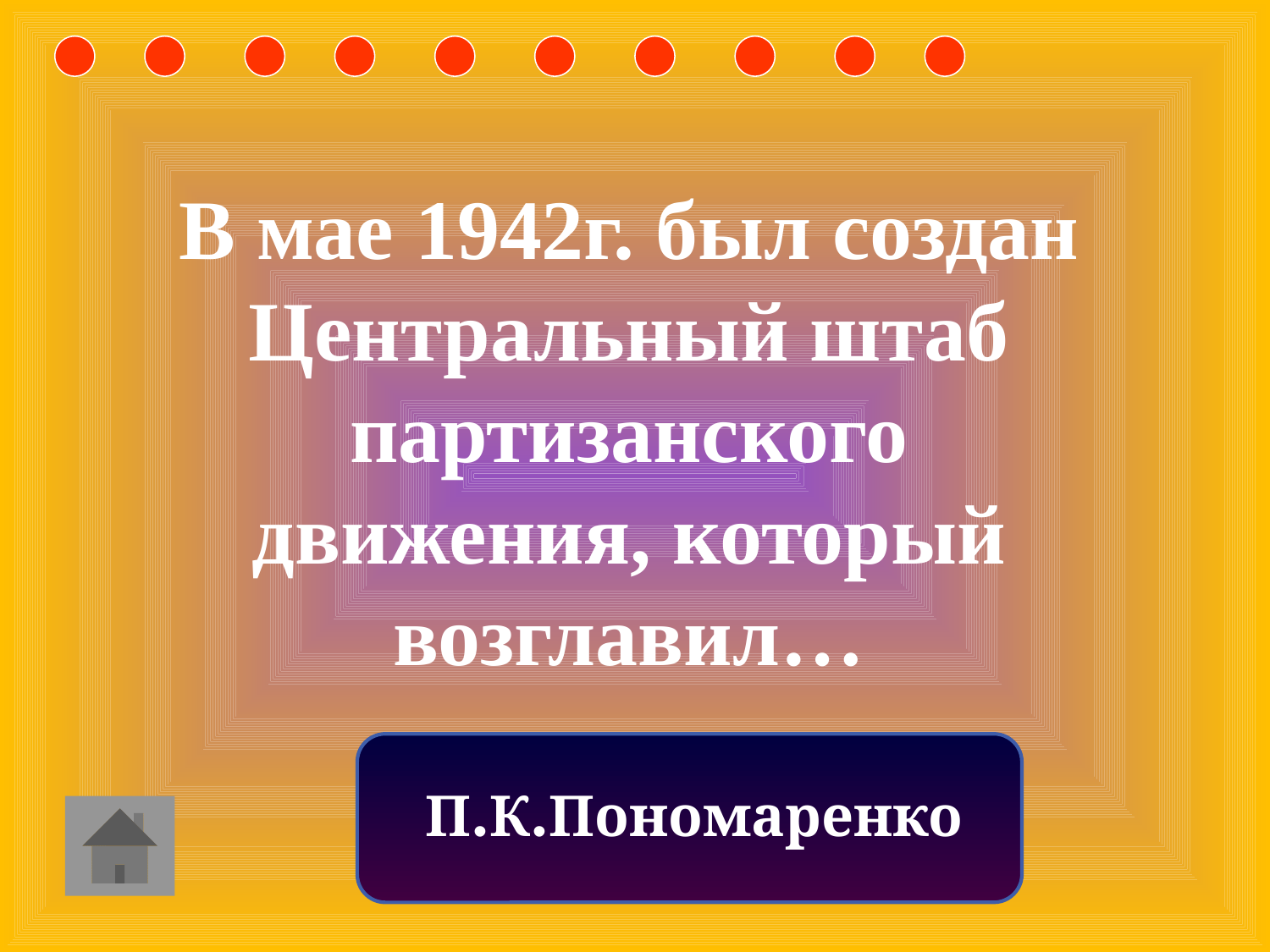

В мае 1942г. был создан Центральный штаб партизанского движения, который возглавил…

П.К.Пономаренко